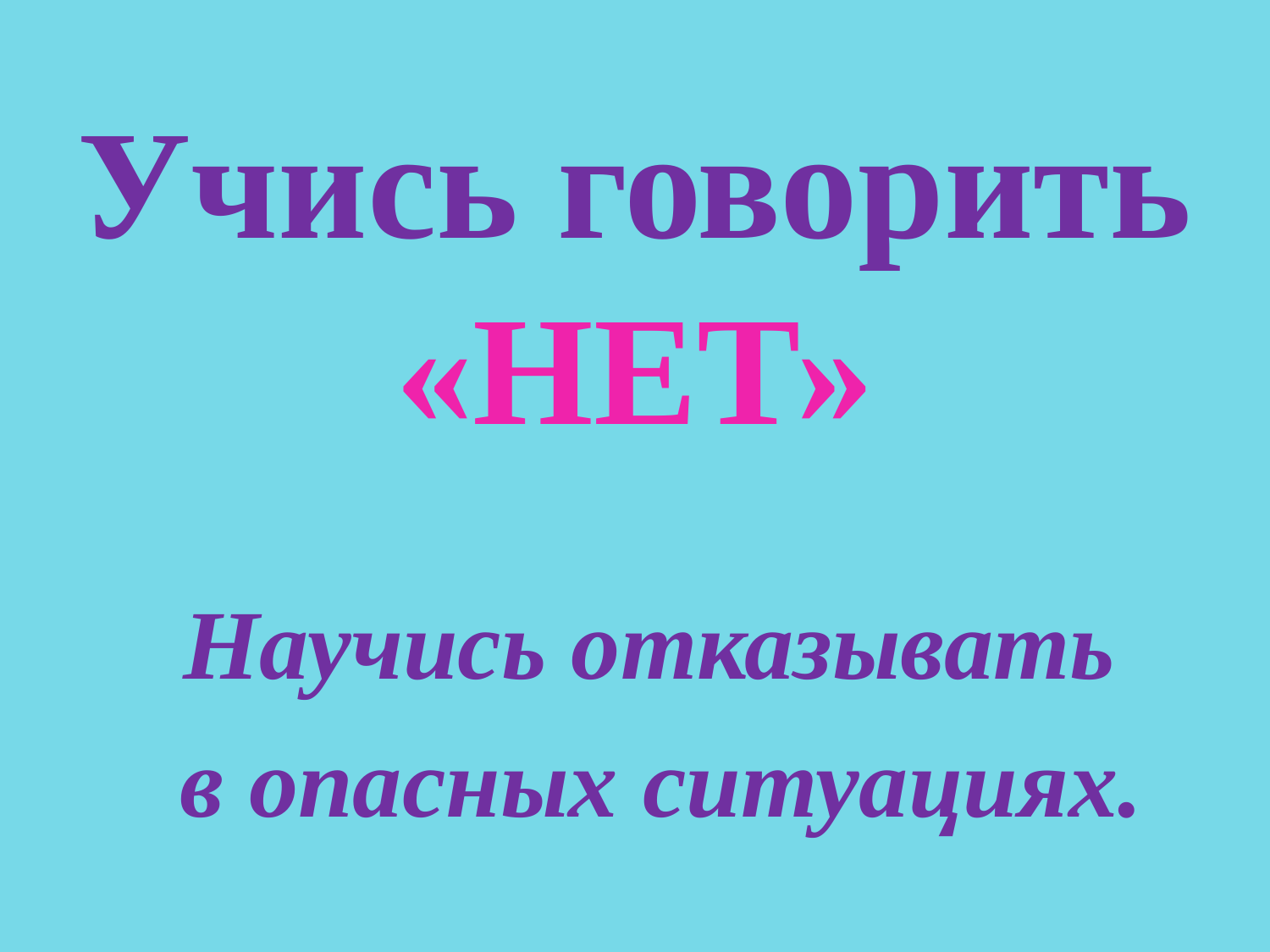

# Учись говорить «НЕТ»

Научись отказывать
 в опасных ситуациях.